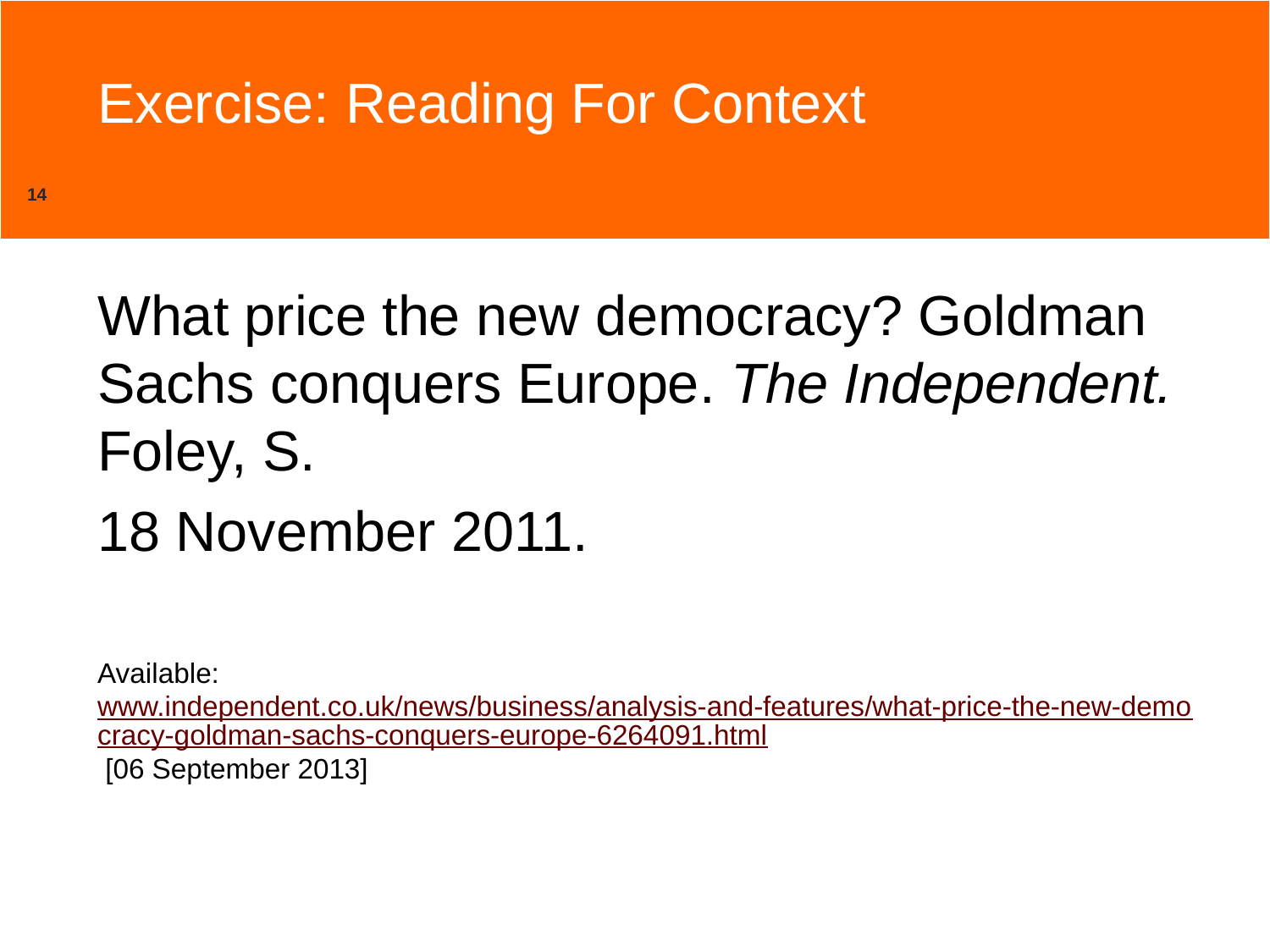

|  |
| --- |
# Exercise: Reading For Context
14
What price the new democracy? Goldman Sachs conquers Europe. The Independent. Foley, S.
18 November 2011.

Available: www.independent.co.uk/news/business/analysis-and-features/what-price-the-new-democracy-goldman-sachs-conquers-europe-6264091.html [06 September 2013]